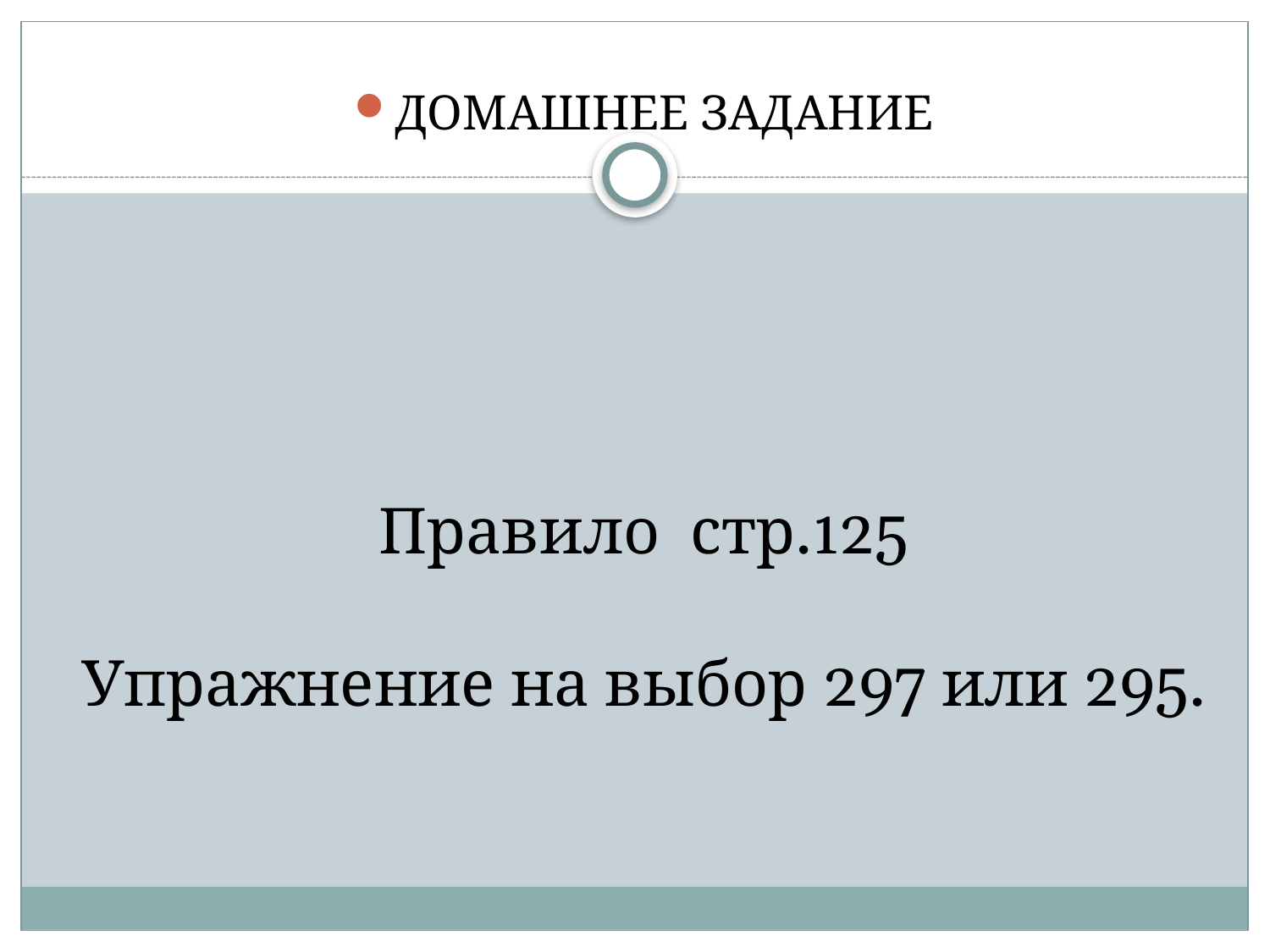

ДОМАШНЕЕ ЗАДАНИЕ
# Правило  стр.125 Упражнение на выбор 297 или 295.